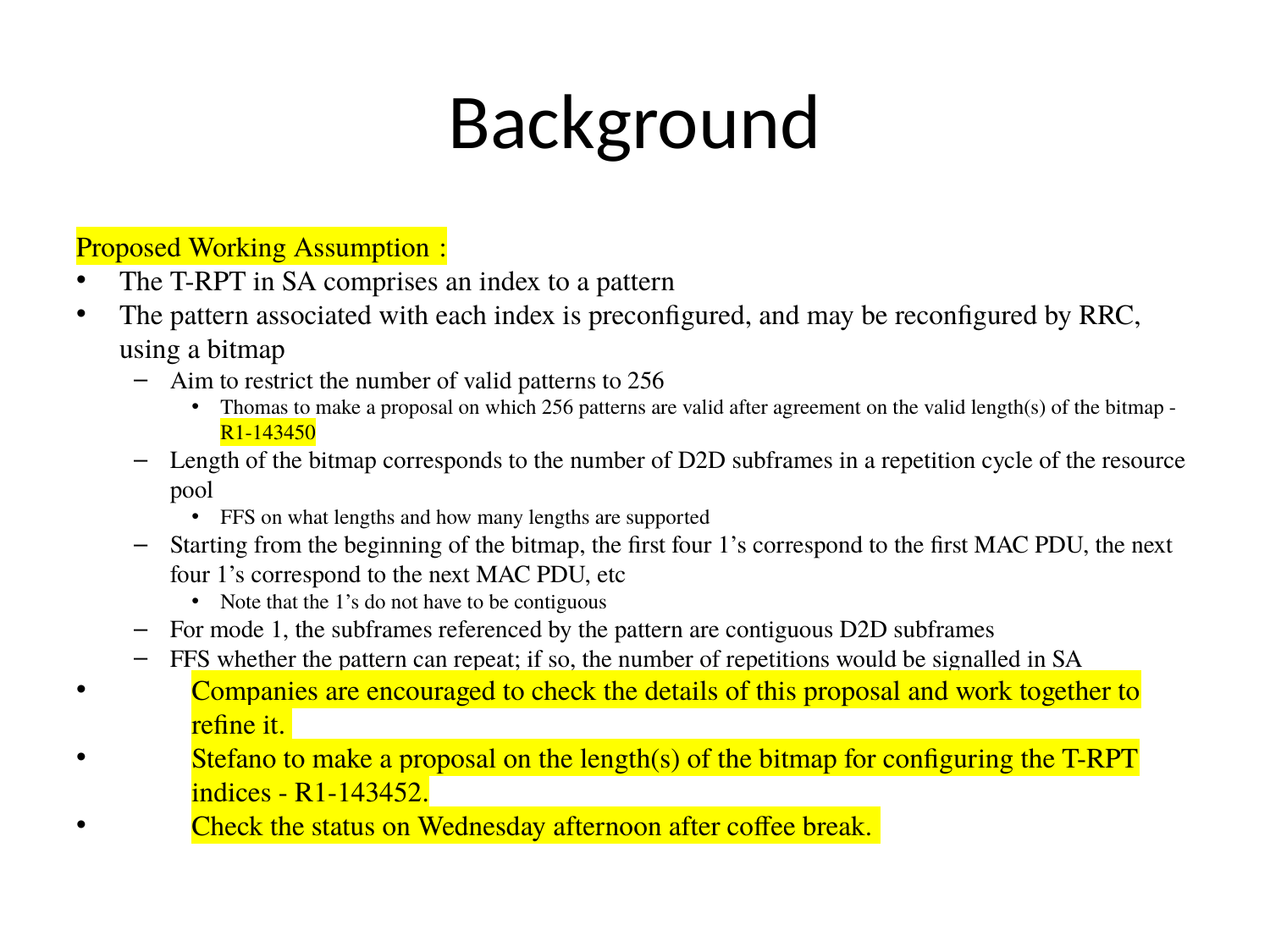

# Background
Proposed Working Assumption :
The T-RPT in SA comprises an index to a pattern
The pattern associated with each index is preconfigured, and may be reconfigured by RRC, using a bitmap
Aim to restrict the number of valid patterns to 256
Thomas to make a proposal on which 256 patterns are valid after agreement on the valid length(s) of the bitmap - R1-143450
Length of the bitmap corresponds to the number of D2D subframes in a repetition cycle of the resource pool
FFS on what lengths and how many lengths are supported
Starting from the beginning of the bitmap, the first four 1’s correspond to the first MAC PDU, the next four 1’s correspond to the next MAC PDU, etc
Note that the 1’s do not have to be contiguous
For mode 1, the subframes referenced by the pattern are contiguous D2D subframes
FFS whether the pattern can repeat; if so, the number of repetitions would be signalled in SA
Companies are encouraged to check the details of this proposal and work together to refine it.
Stefano to make a proposal on the length(s) of the bitmap for configuring the T-RPT indices - R1-143452.
Check the status on Wednesday afternoon after coffee break.